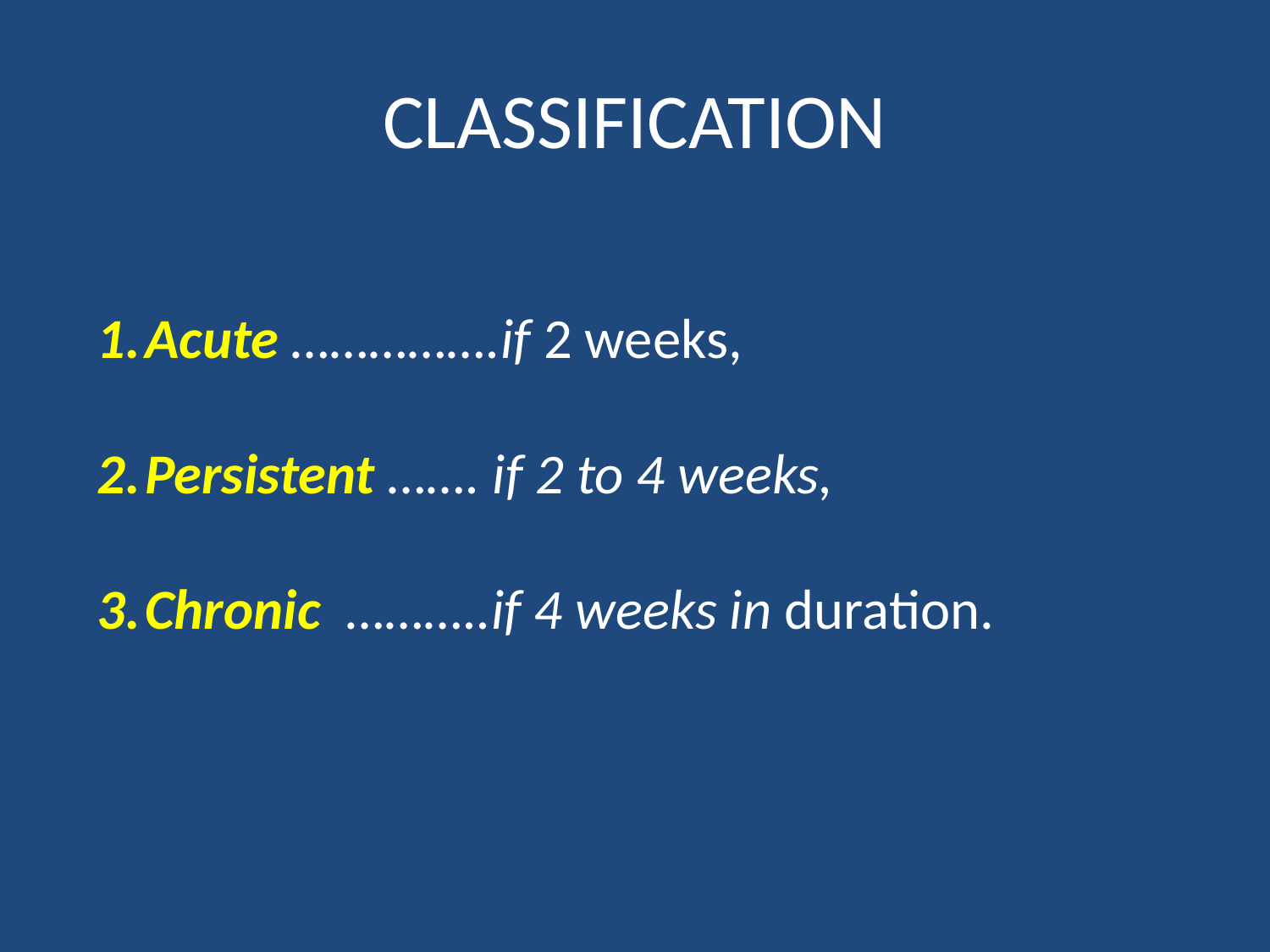

# CLASSIFICATION

Acute …………….if 2 weeks,

Persistent ……. if 2 to 4 weeks,

Chronic  ………..if 4 weeks in duration.